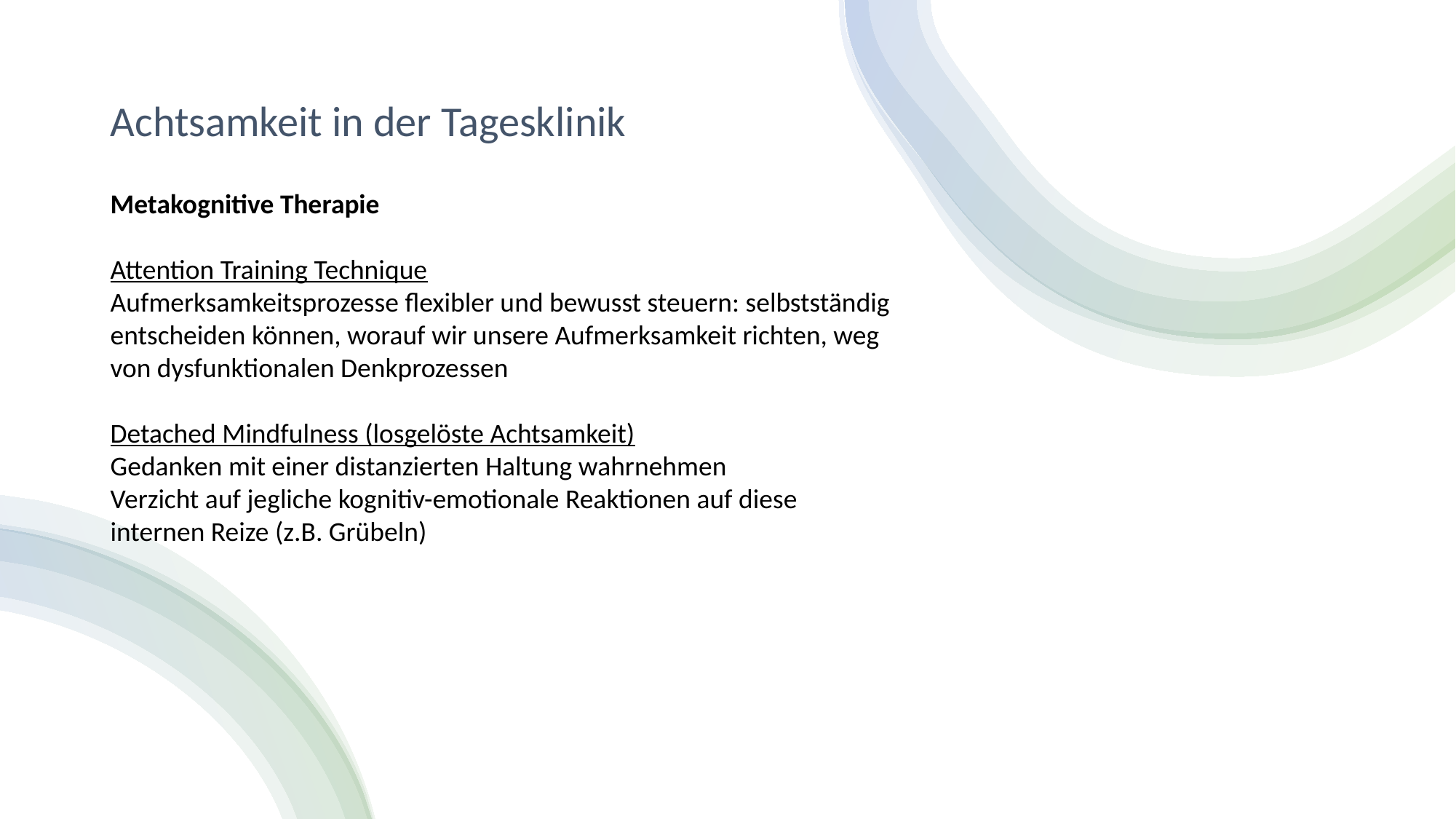

# Achtsamkeit in der Tagesklinik
Metakognitive Therapie

Attention Training Technique
Aufmerksamkeitsprozesse flexibler und bewusst steuern: selbstständig
entscheiden können, worauf wir unsere Aufmerksamkeit richten, weg
von dysfunktionalen Denkprozessen

Detached Mindfulness (losgelöste Achtsamkeit)
Gedanken mit einer distanzierten Haltung wahrnehmen
Verzicht auf jegliche kognitiv-emotionale Reaktionen auf diese
internen Reize (z.B. Grübeln)